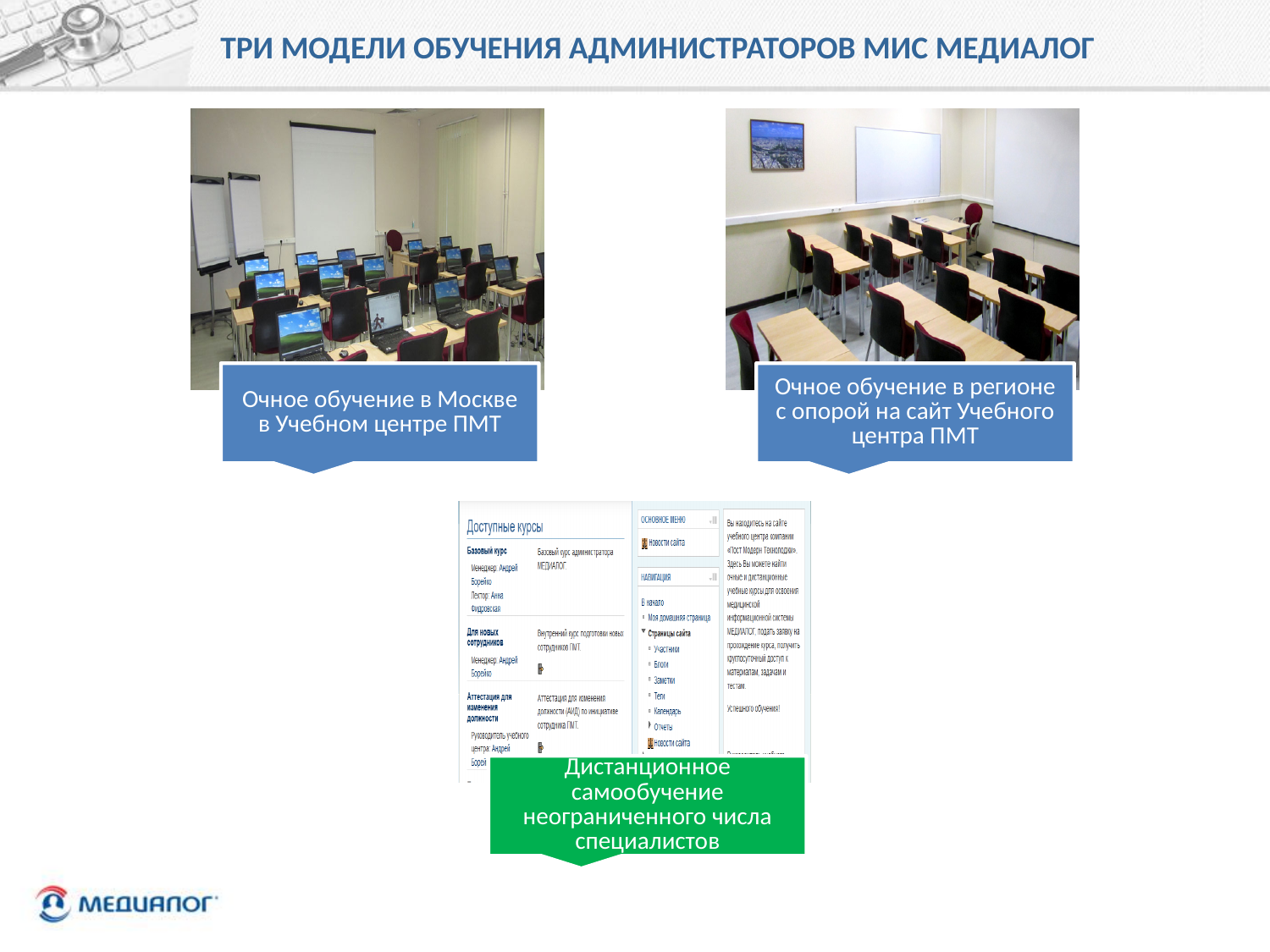

ТРИ МОДЕЛИ ОБУЧЕНИЯ АДМИНИСТРАТОРОВ МИС МЕДИАЛОГ
Очное обучение в Москве в Учебном центре ПМТ
Очное обучение в регионе с опорой на сайт Учебного центра ПМТ
Дистанционное самообучение неограниченного числа специалистов